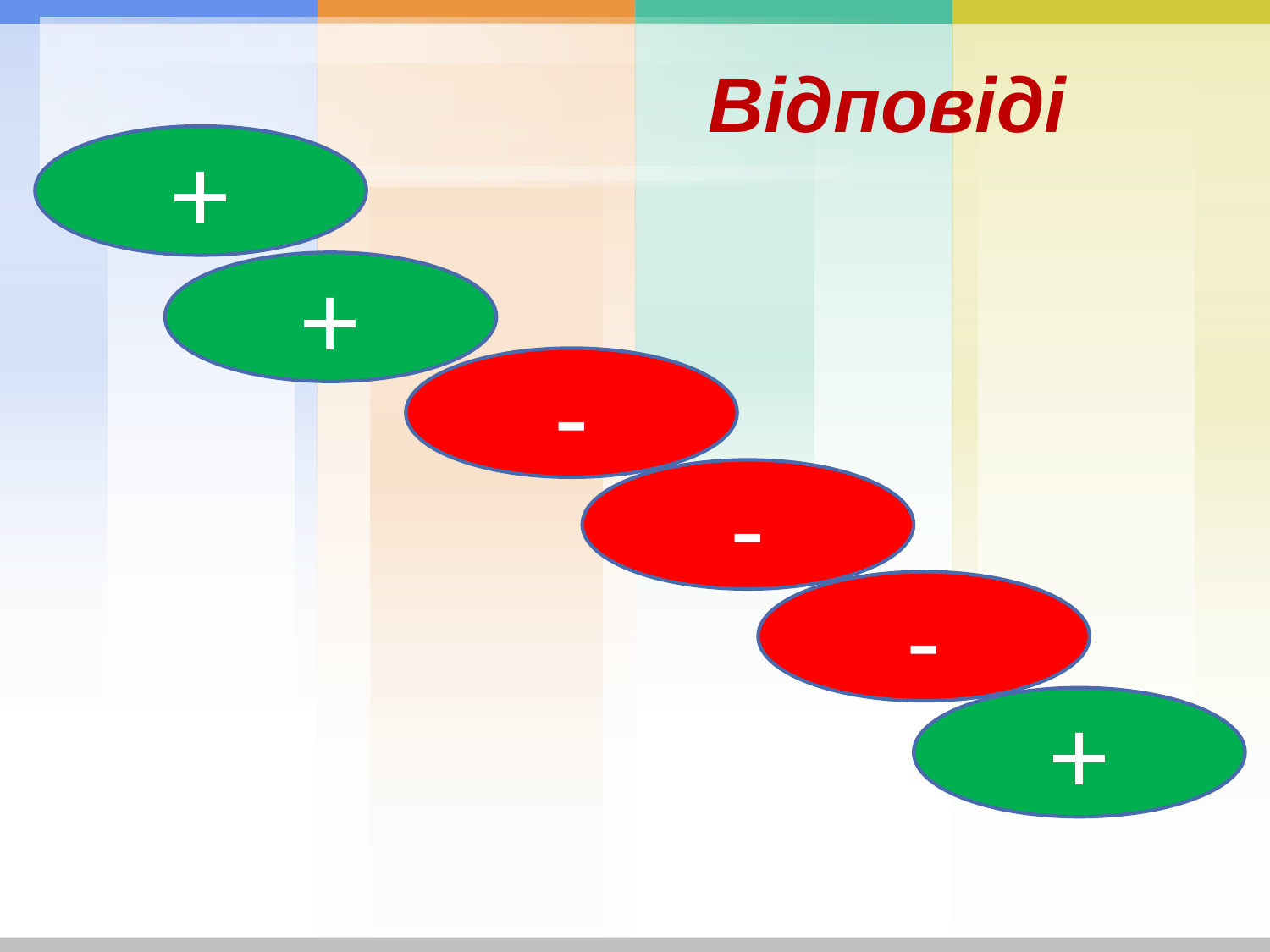

# Відповіді
+
+
-
-
-
+